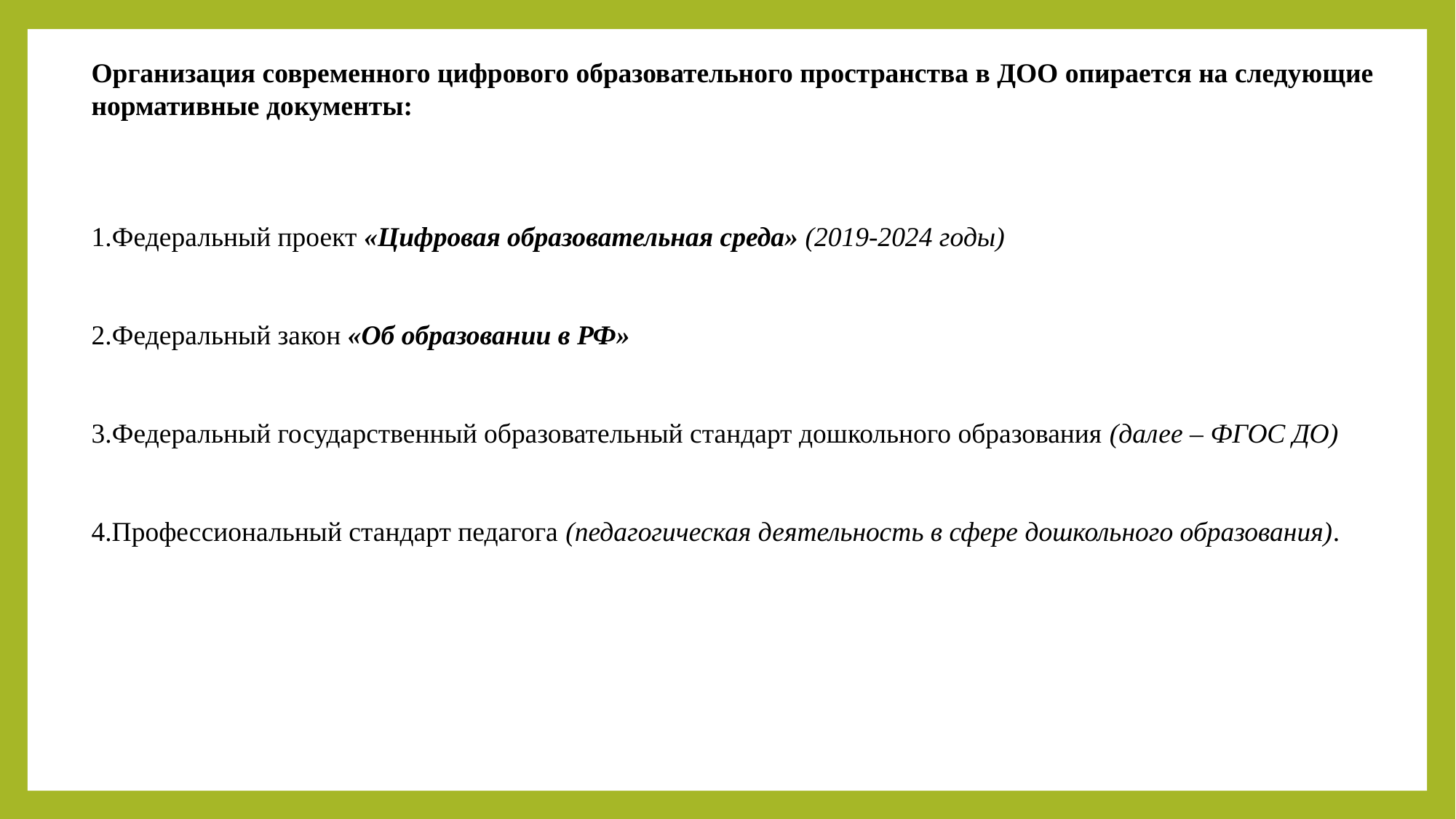

Организация современного цифрового образовательного пространства в ДОО опирается на следующие нормативные документы:

Федеральный проект «Цифровая образовательная среда» (2019-2024 годы)

Федеральный закон «Об образовании в РФ»

Федеральный государственный образовательный стандарт дошкольного образования (далее – ФГОС ДО)

4.Профессиональный стандарт педагога (педагогическая деятельность в сфере дошкольного образования).